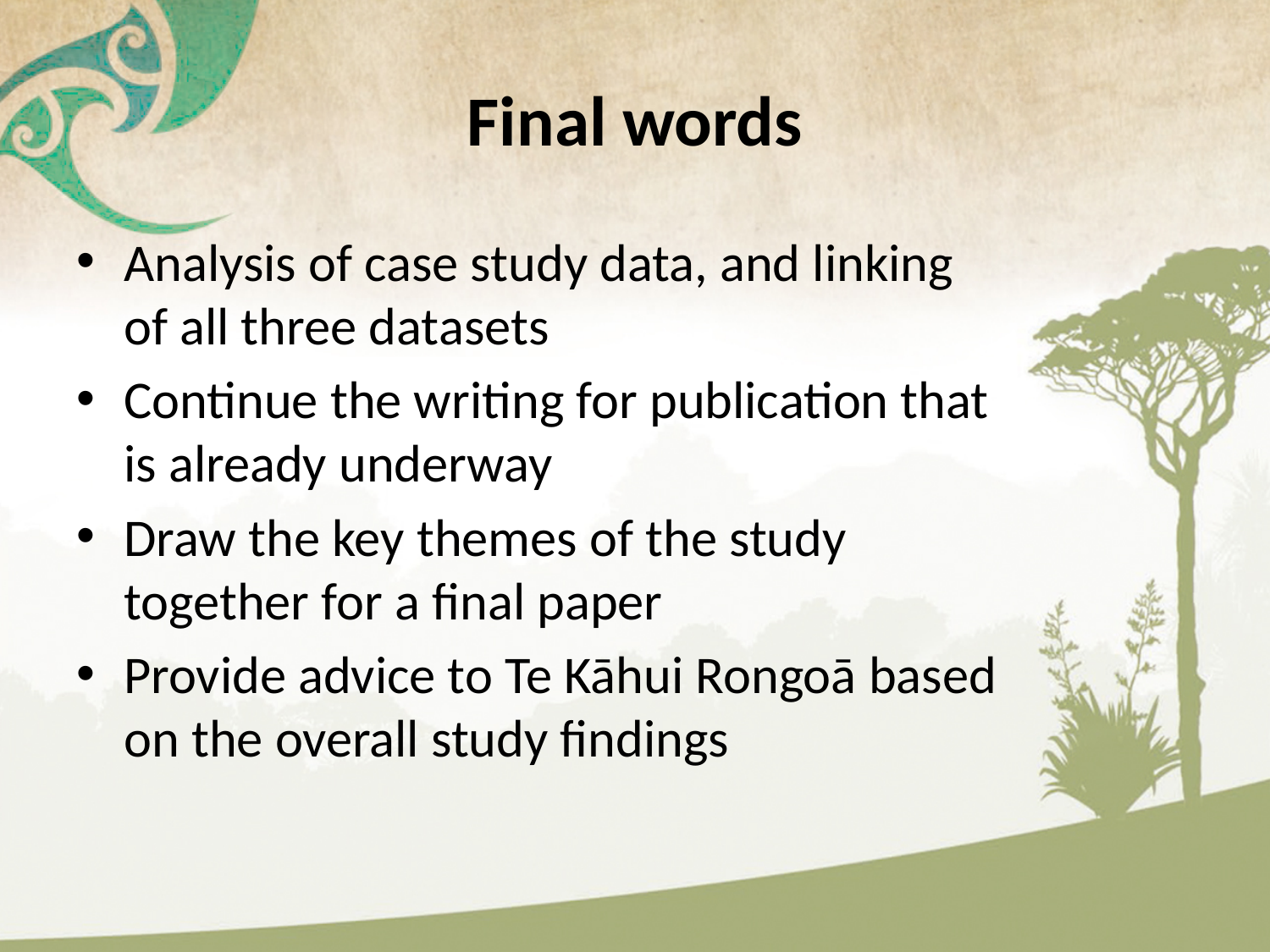

# Final words
Analysis of case study data, and linking of all three datasets
Continue the writing for publication that is already underway
Draw the key themes of the study together for a final paper
Provide advice to Te Kāhui Rongoā based on the overall study findings